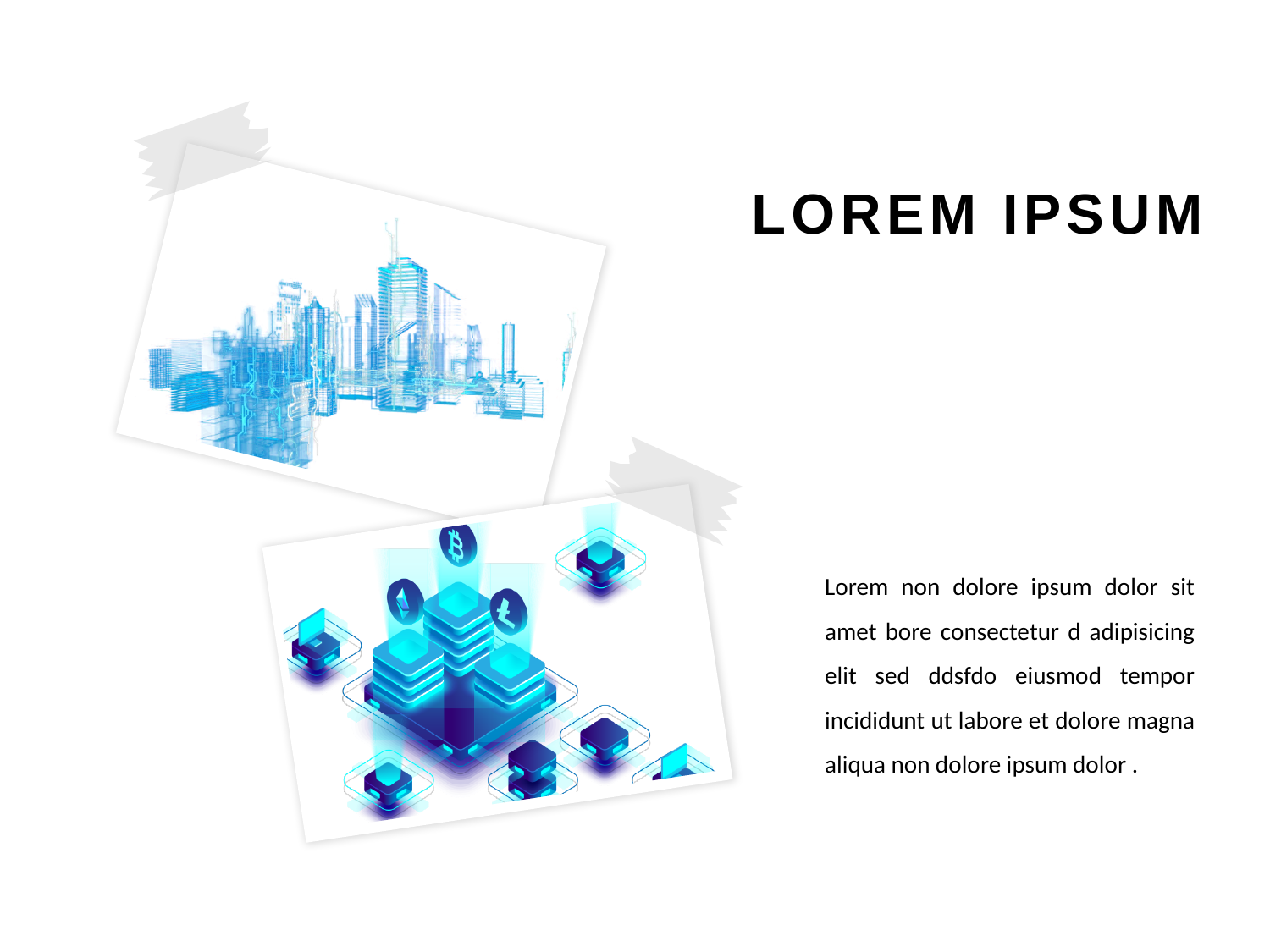

LOREM IPSUM

Lorem non dolore ipsum dolor sit amet bore consectetur d adipisicing elit sed ddsfdo eiusmod tempor incididunt ut labore et dolore magna aliqua non dolore ipsum dolor .